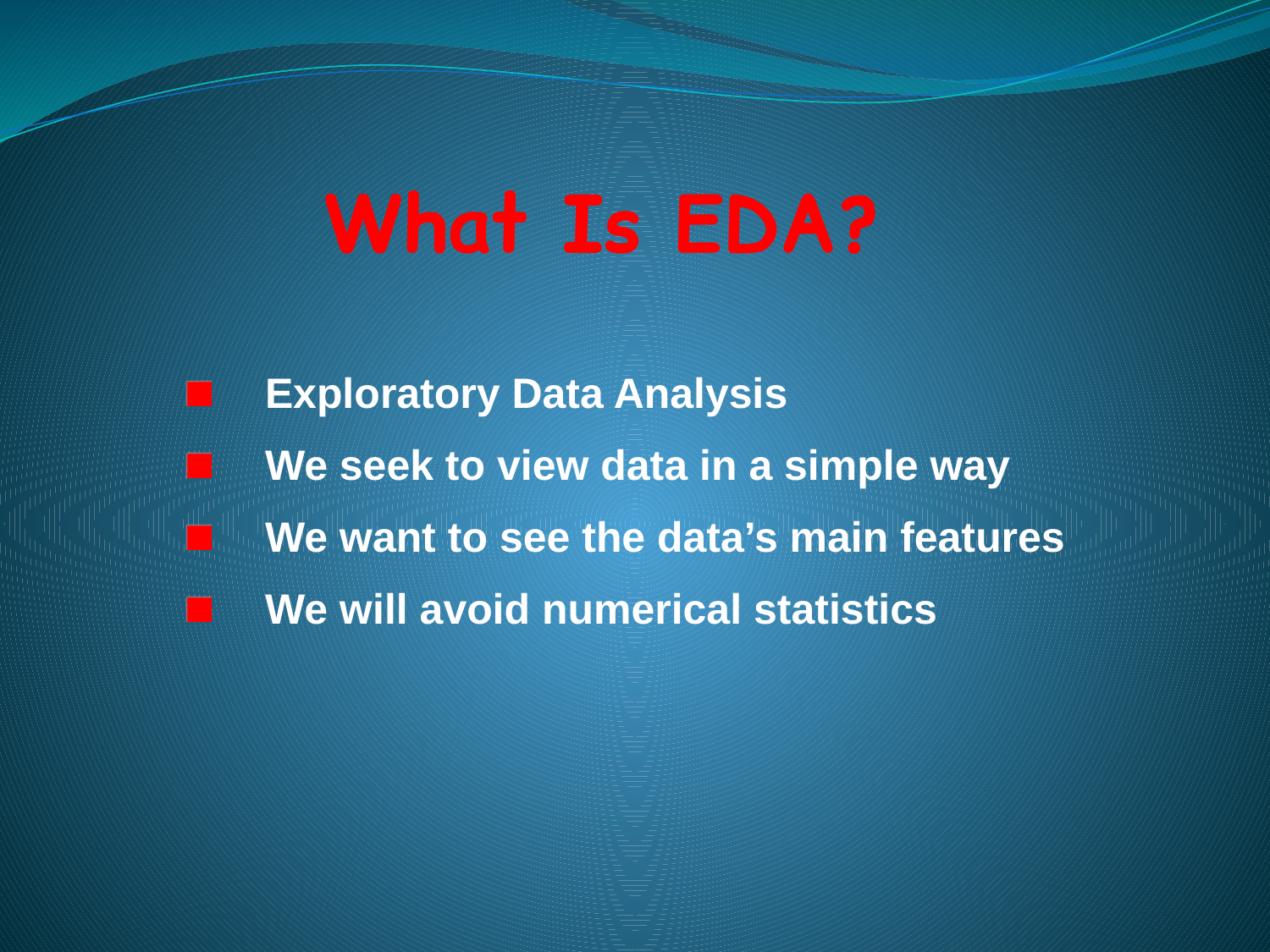

# What Is EDA?
   Exploratory Data Analysis
   We seek to view data in a simple way
   We want to see the data’s main features
   We will avoid numerical statistics